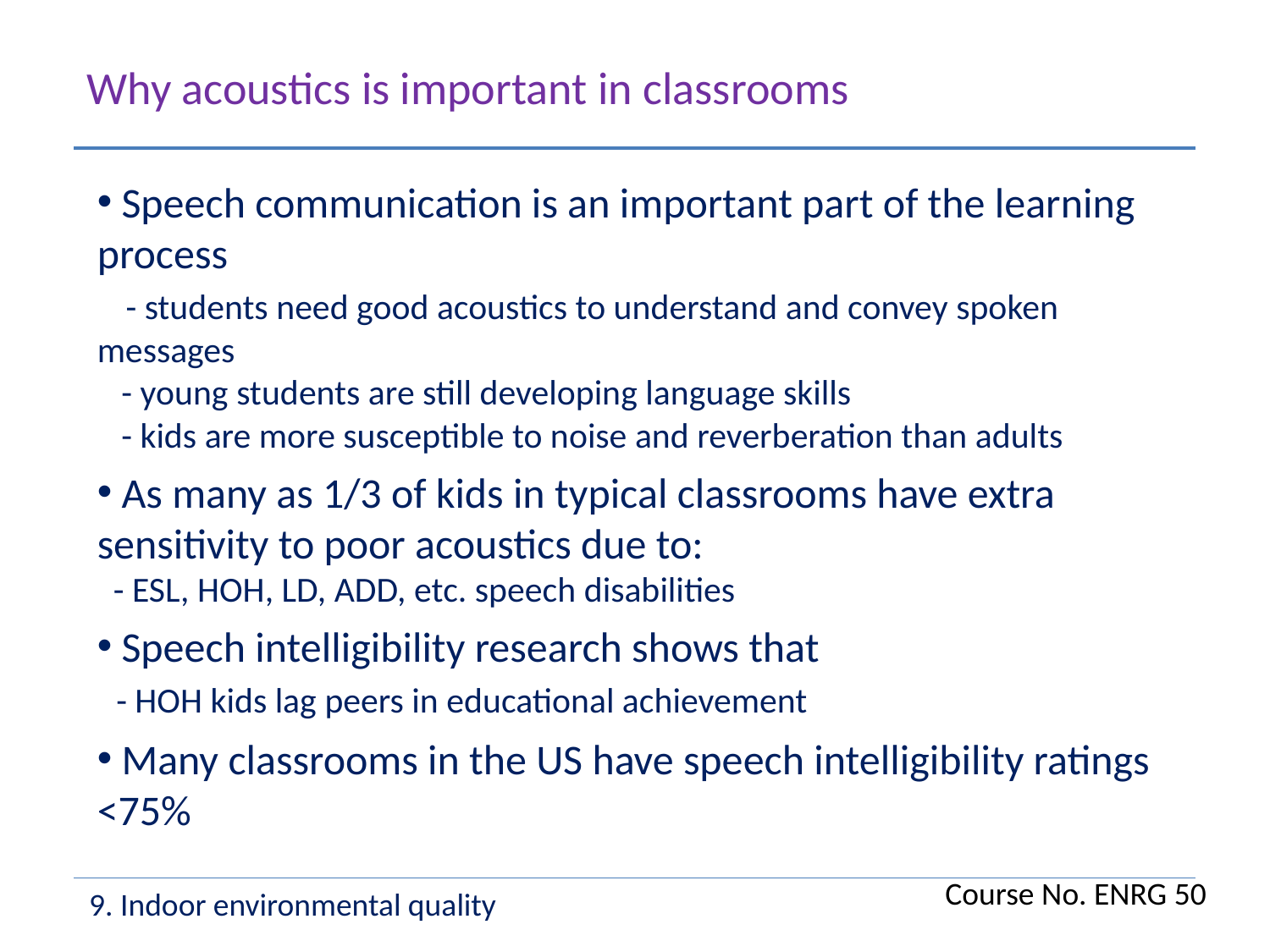

Why acoustics is important in classrooms
 Speech communication is an important part of the learning process
   - students need good acoustics to understand and convey spoken messages
   - young students are still developing language skills
   - kids are more susceptible to noise and reverberation than adults
 As many as 1/3 of kids in typical classrooms have extra sensitivity to poor acoustics due to:
  - ESL, HOH, LD, ADD, etc. speech disabilities
 Speech intelligibility research shows that
  - HOH kids lag peers in educational achievement
 Many classrooms in the US have speech intelligibility ratings <75%
Course No. ENRG 50
9. Indoor environmental quality